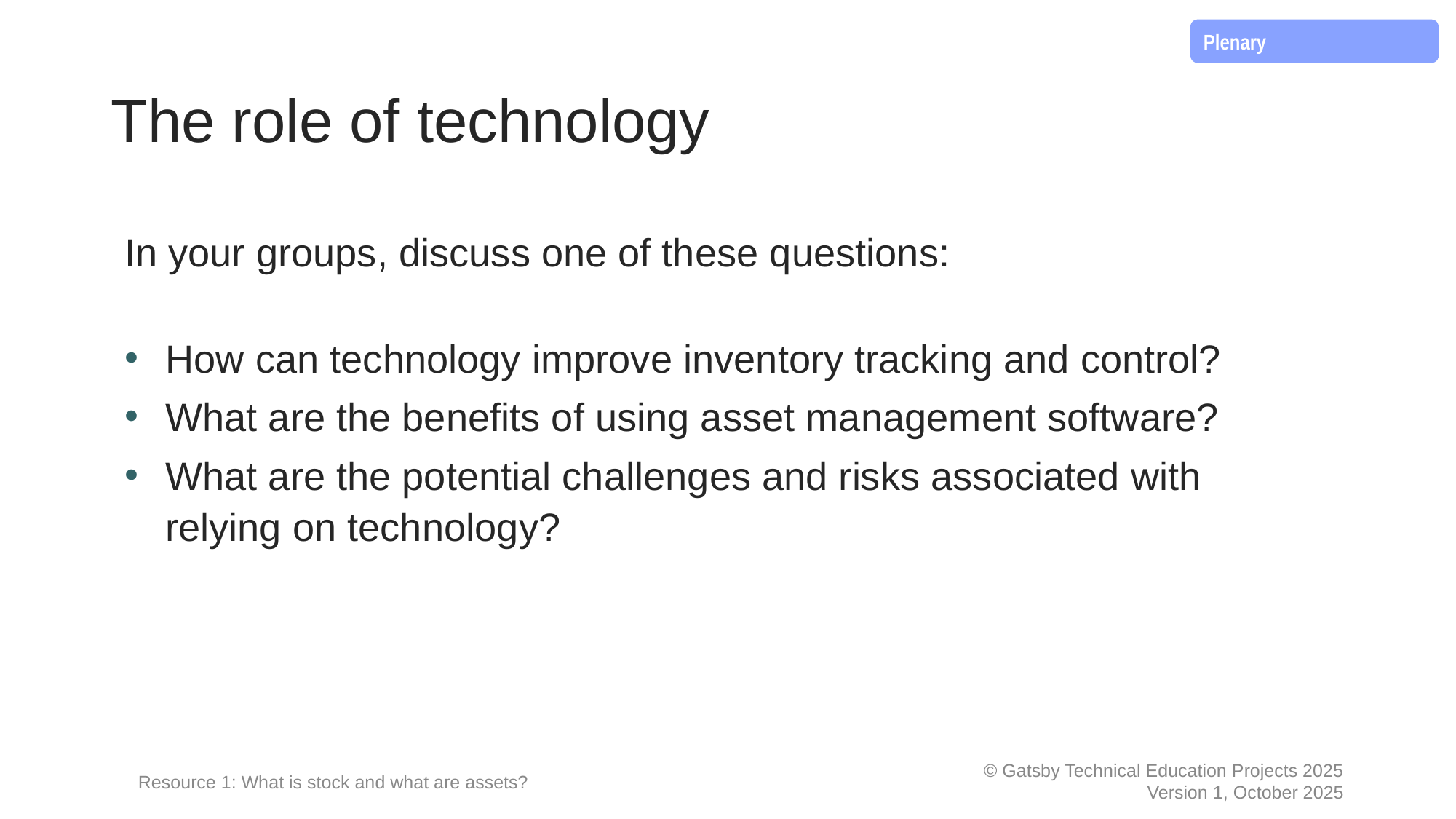

Resource 1: What is stock and what are assets?
Plenary
# The role of technology
In your groups, discuss one of these questions:
How can technology improve inventory tracking and control?
What are the benefits of using asset management software?
What are the potential challenges and risks associated with relying on technology?

Resource 1: What is stock and what are assets?